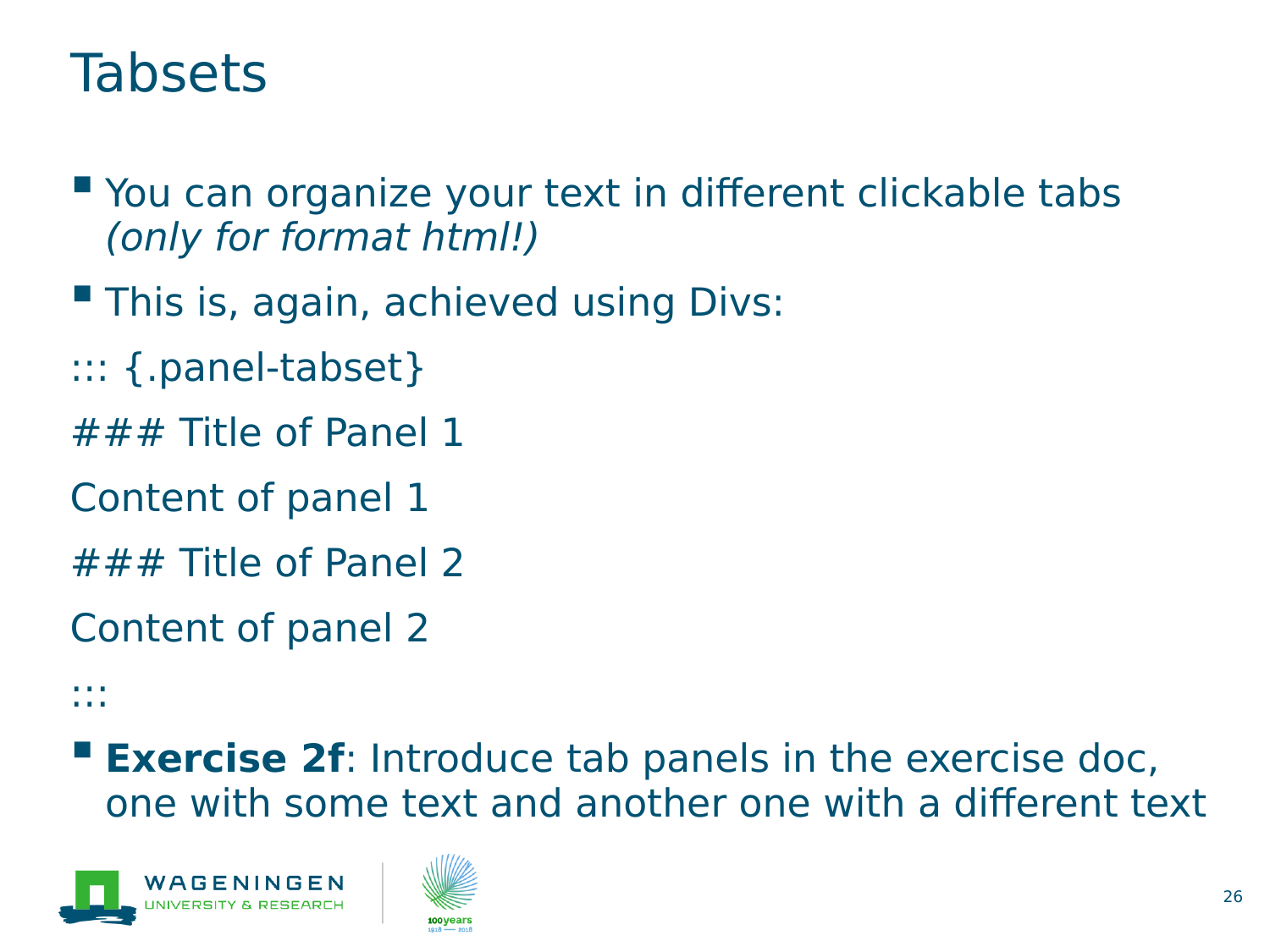

# Tabsets
You can organize your text in different clickable tabs (only for format html!)
This is, again, achieved using Divs:
::: {.panel-tabset}
### Title of Panel 1
Content of panel 1
### Title of Panel 2
Content of panel 2
:::
Exercise 2f: Introduce tab panels in the exercise doc, one with some text and another one with a different text

26